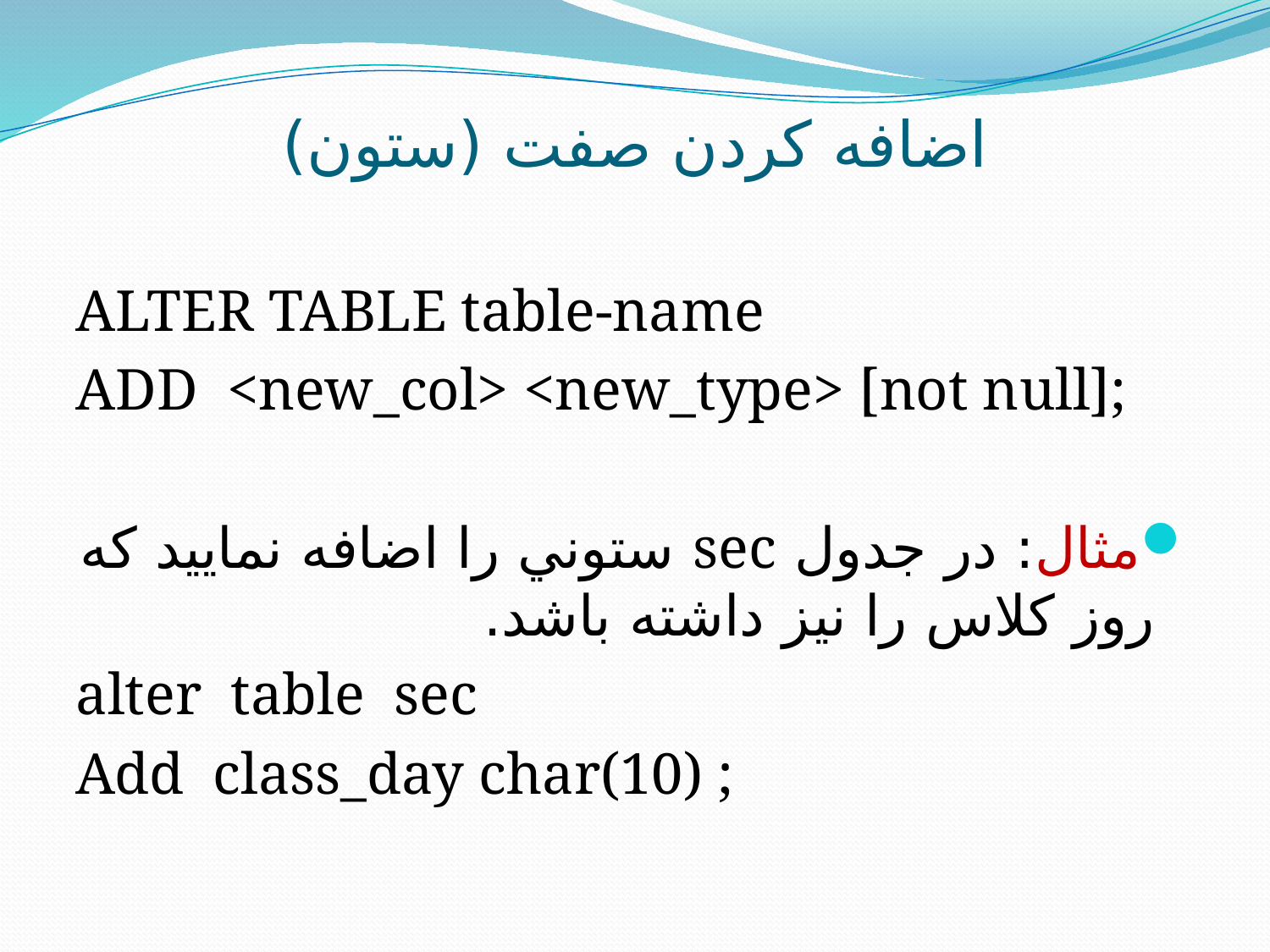

# اضافه کردن صفت (ستون)
ALTER TABLE table-name
ADD  <new_col> <new_type> [not null];

مثال: در جدول sec ستوني را اضافه نماييد که روز کلاس را نيز داشته باشد.
alter  table  sec
Add  class_day char(10) ;